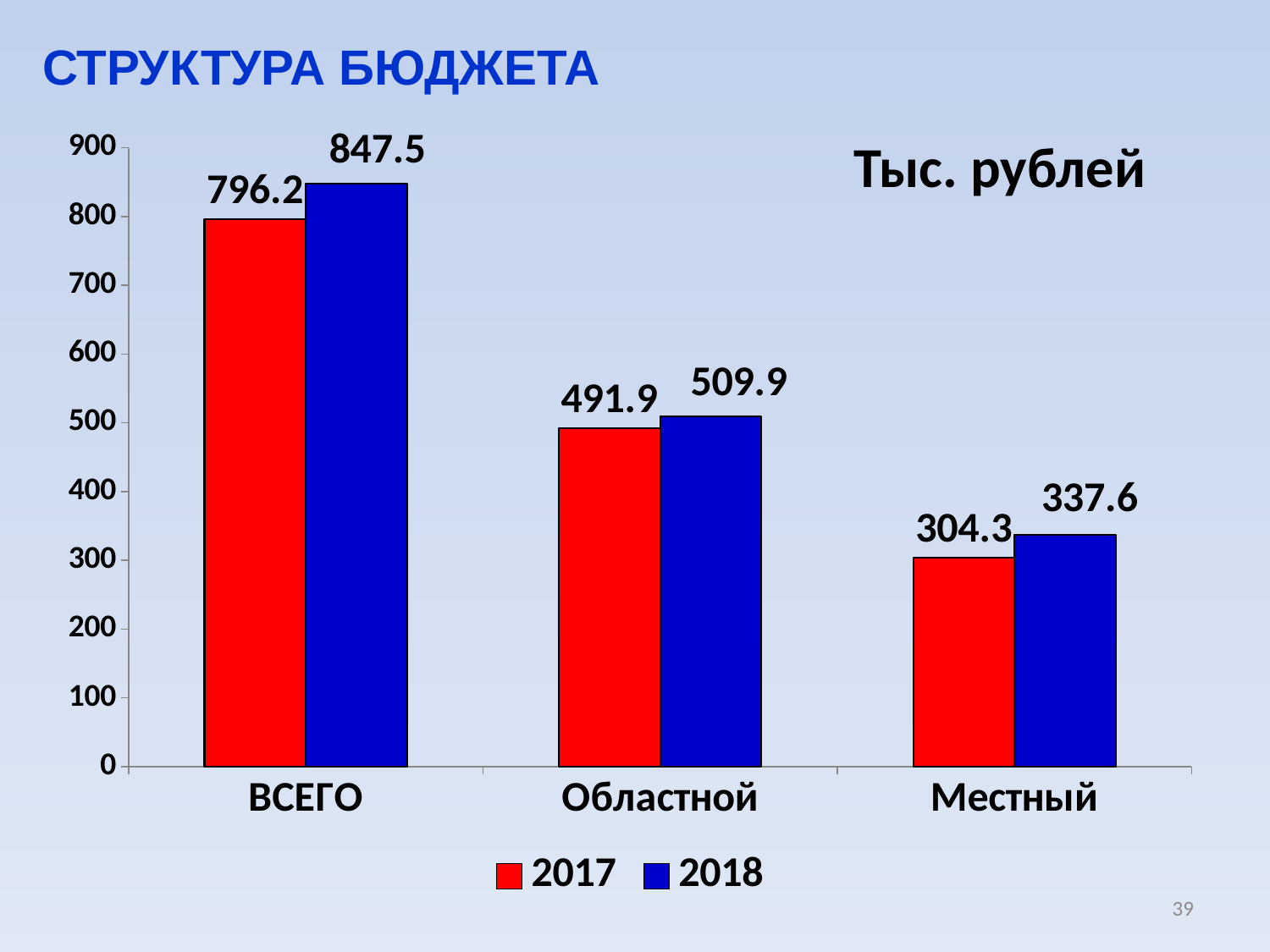

СТРУКТУРА БЮДЖЕТА

### Chart

| Category | 2017 | 2018 |
|---|---|---|
| ВСЕГО | 796.2 | 847.5 |
| Областной | 491.9 | 509.9 |
| Местный | 304.3 | 337.6 |
Тыс. рублей
39